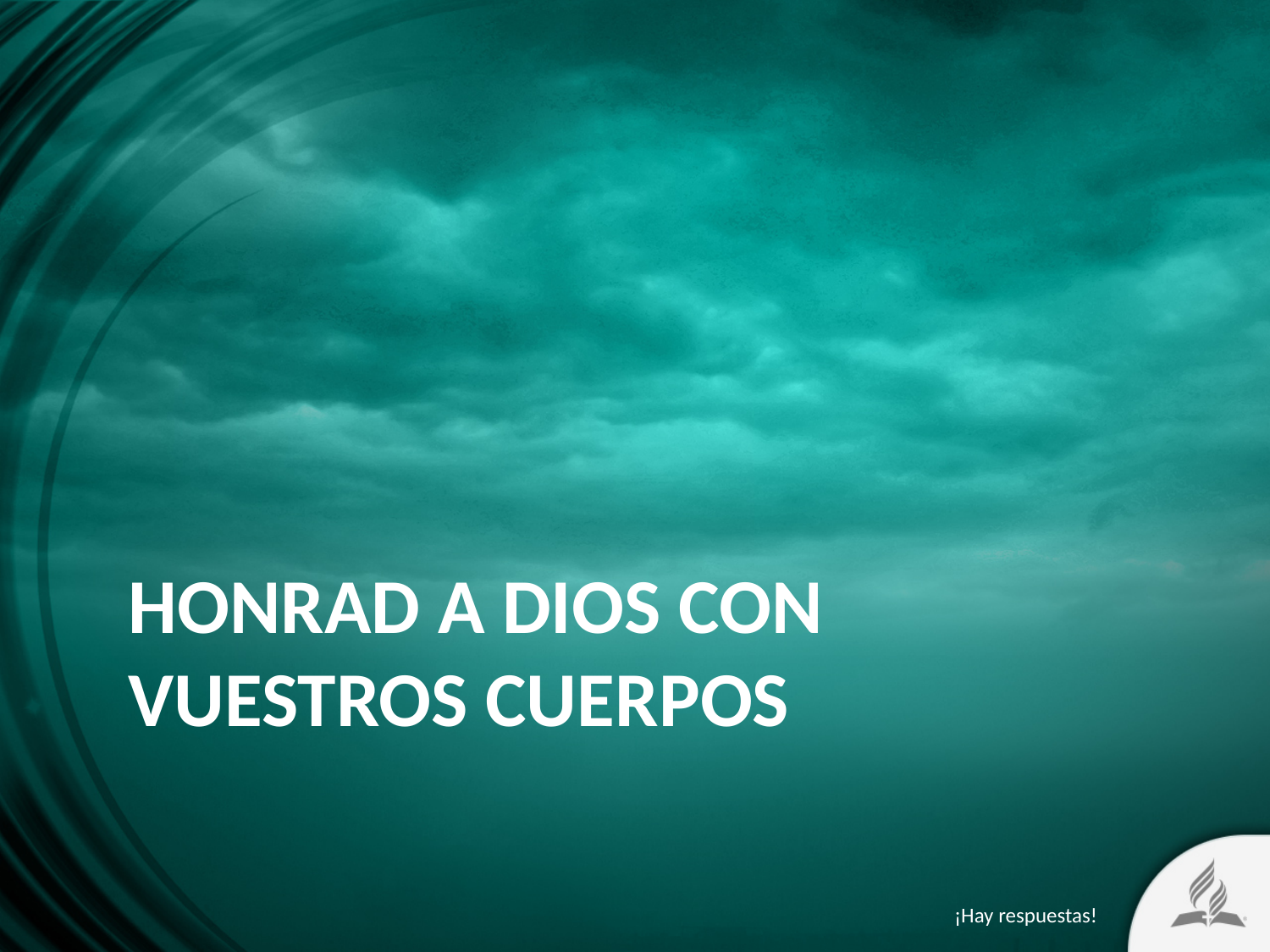

# Honrad a Dios con vuestros cuerpos
¡Hay respuestas!